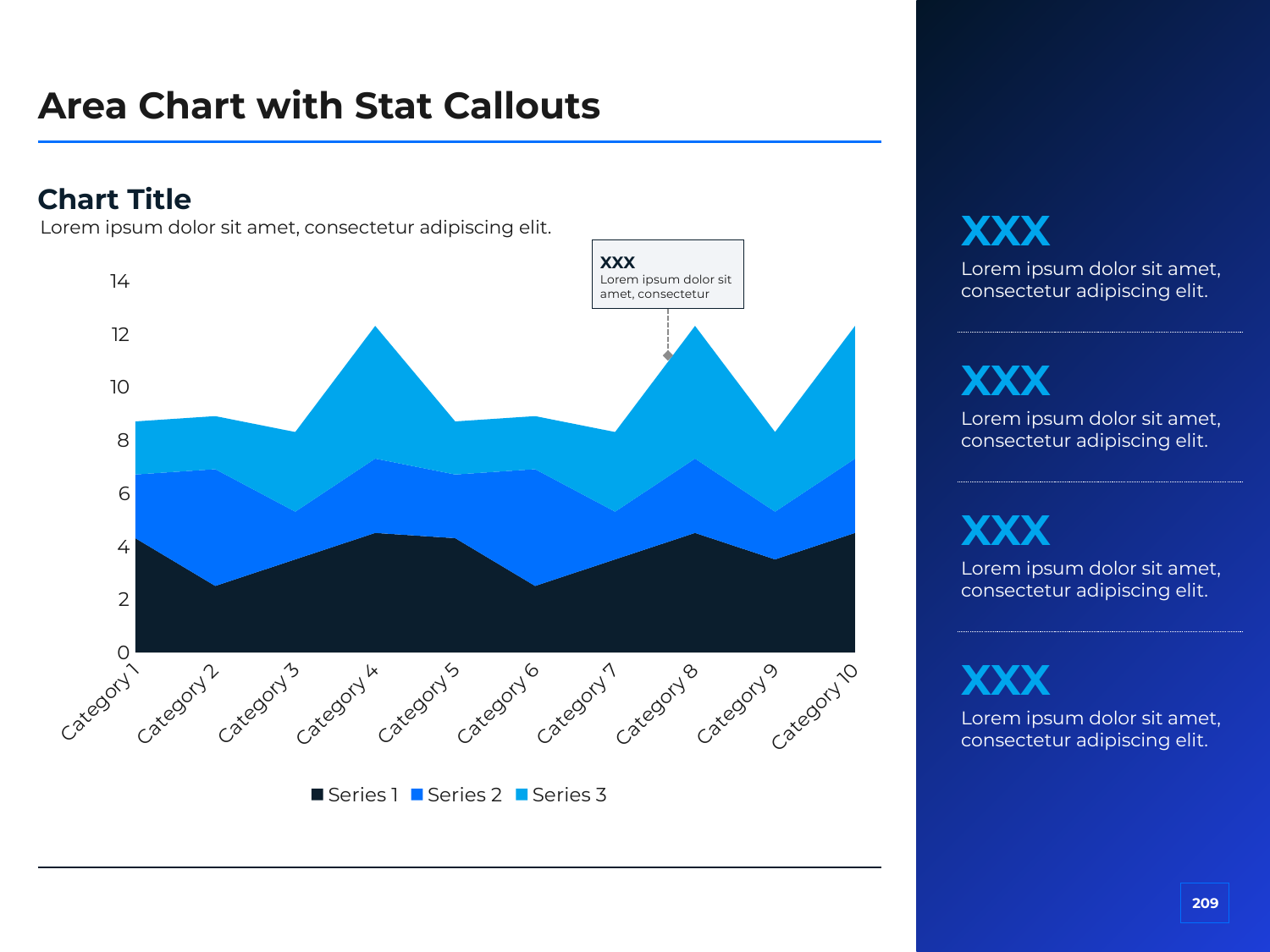

# Area Chart with Stat Callouts
Chart Title
XXX
Lorem ipsum dolor sit amet, consectetur adipiscing elit.
Lorem ipsum dolor sit amet, consectetur adipiscing elit.
XXX
Lorem ipsum dolor sit amet, consectetur

### Chart

| Category | Series 1 | Series 2 | Series 3 |
|---|---|---|---|
| Category 1 | 4.3 | 2.4 | 2.0 |
| Category 2 | 2.5 | 4.4 | 2.0 |
| Category 3 | 3.5 | 1.8 | 3.0 |
| Category 4 | 4.5 | 2.8 | 5.0 |
| Category 5 | 4.3 | 2.4 | 2.0 |
| Category 6 | 2.5 | 4.4 | 2.0 |
| Category 7 | 3.5 | 1.8 | 3.0 |
| Category 8 | 4.5 | 2.8 | 5.0 |
| Category 9 | 3.5 | 1.8 | 3.0 |
| Category 10 | 4.5 | 2.8 | 5.0 |
XXX
Lorem ipsum dolor sit amet, consectetur adipiscing elit.
XXX
Lorem ipsum dolor sit amet, consectetur adipiscing elit.
XXX
Lorem ipsum dolor sit amet, consectetur adipiscing elit.
209